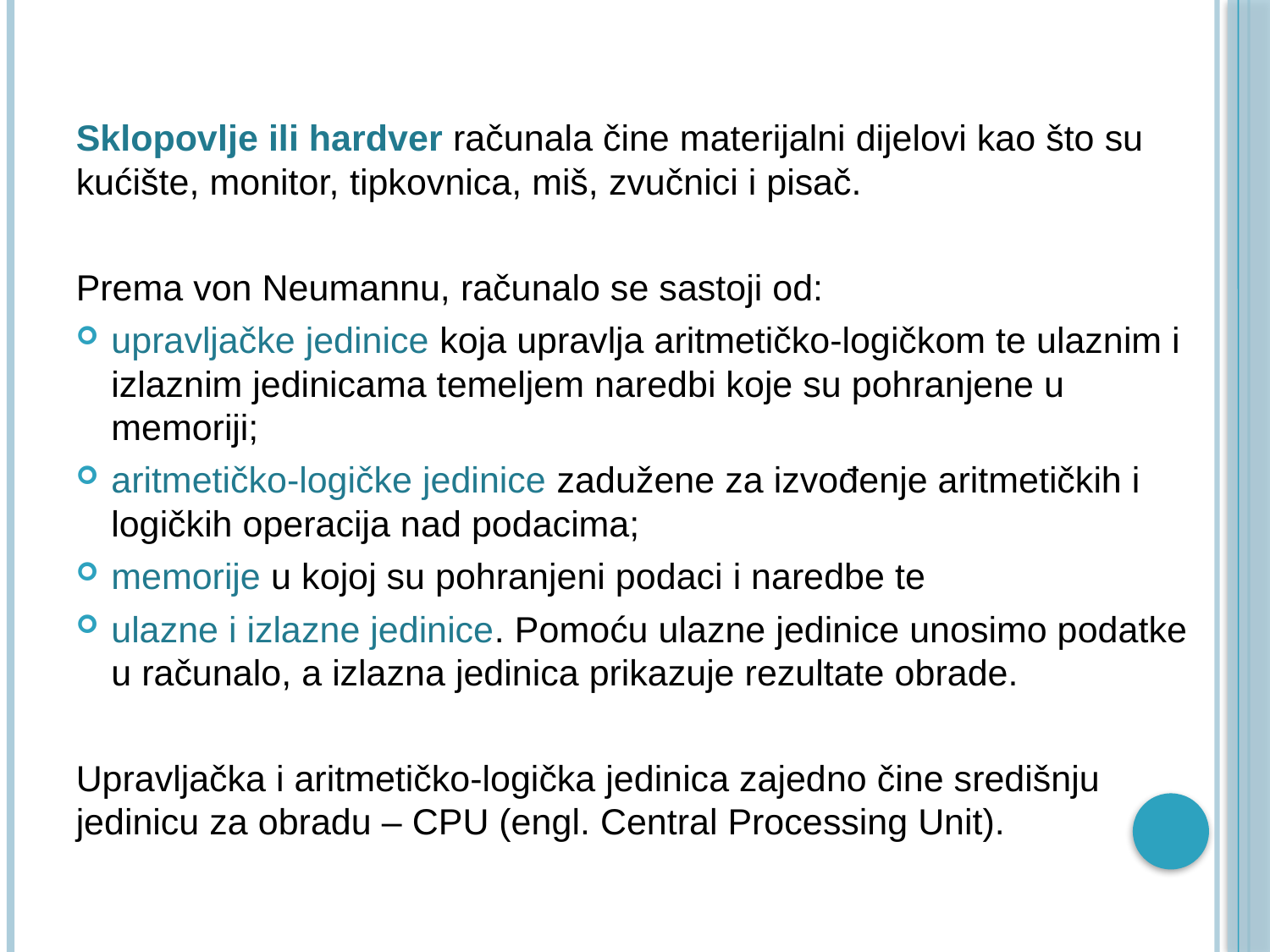

Sklopovlje ili hardver računala čine materijalni dijelovi kao što su kućište, monitor, tipkovnica, miš, zvučnici i pisač.

Prema von Neumannu, računalo se sastoji od:
upravljačke jedinice koja upravlja aritmetičko-logičkom te ulaznim i izlaznim jedinicama temeljem naredbi koje su pohranjene u memoriji;
aritmetičko-logičke jedinice zadužene za izvođenje aritmetičkih i logičkih operacija nad podacima;
memorije u kojoj su pohranjeni podaci i naredbe te
ulazne i izlazne jedinice. Pomoću ulazne jedinice unosimo podatke u računalo, a izlazna jedinica prikazuje rezultate obrade.

Upravljačka i aritmetičko-logička jedinica zajedno čine središnju jedinicu za obradu – CPU (engl. Central Processing Unit).